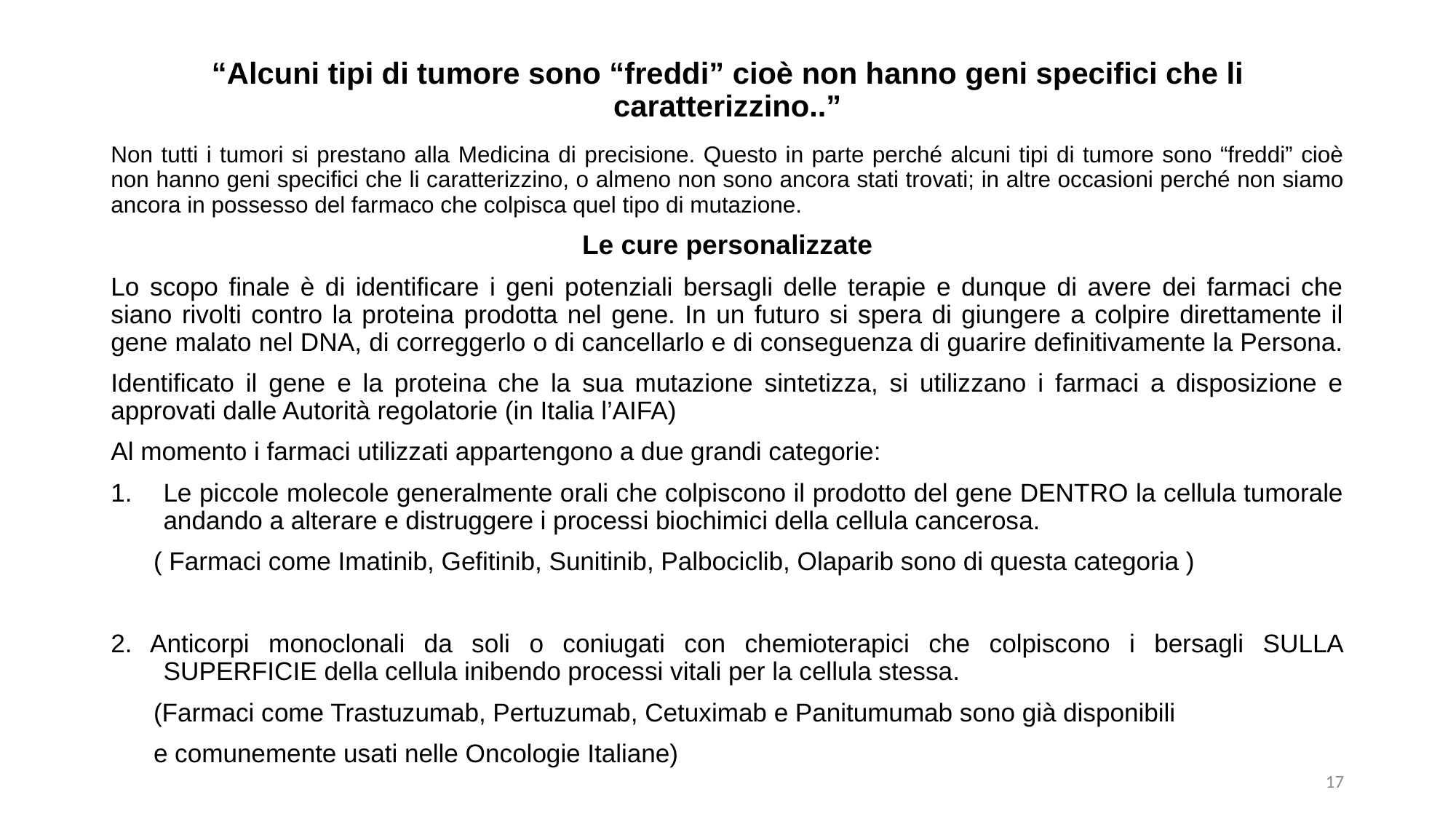

# “Alcuni tipi di tumore sono “freddi” cioè non hanno geni specifici che li caratterizzino..”
Non tutti i tumori si prestano alla Medicina di precisione. Questo in parte perché alcuni tipi di tumore sono “freddi” cioè non hanno geni specifici che li caratterizzino, o almeno non sono ancora stati trovati; in altre occasioni perché non siamo ancora in possesso del farmaco che colpisca quel tipo di mutazione.
Le cure personalizzate
Lo scopo finale è di identificare i geni potenziali bersagli delle terapie e dunque di avere dei farmaci che siano rivolti contro la proteina prodotta nel gene. In un futuro si spera di giungere a colpire direttamente il gene malato nel DNA, di correggerlo o di cancellarlo e di conseguenza di guarire definitivamente la Persona.
Identificato il gene e la proteina che la sua mutazione sintetizza, si utilizzano i farmaci a disposizione e approvati dalle Autorità regolatorie (in Italia l’AIFA)
Al momento i farmaci utilizzati appartengono a due grandi categorie:
Le piccole molecole generalmente orali che colpiscono il prodotto del gene DENTRO la cellula tumorale andando a alterare e distruggere i processi biochimici della cellula cancerosa.
      ( Farmaci come Imatinib, Gefitinib, Sunitinib, Palbociclib, Olaparib sono di questa categoria )

2. Anticorpi monoclonali da soli o coniugati con chemioterapici che colpiscono i bersagli SULLA SUPERFICIE della cellula inibendo processi vitali per la cellula stessa.
      (Farmaci come Trastuzumab, Pertuzumab, Cetuximab e Panitumumab sono già disponibili
      e comunemente usati nelle Oncologie Italiane)
17